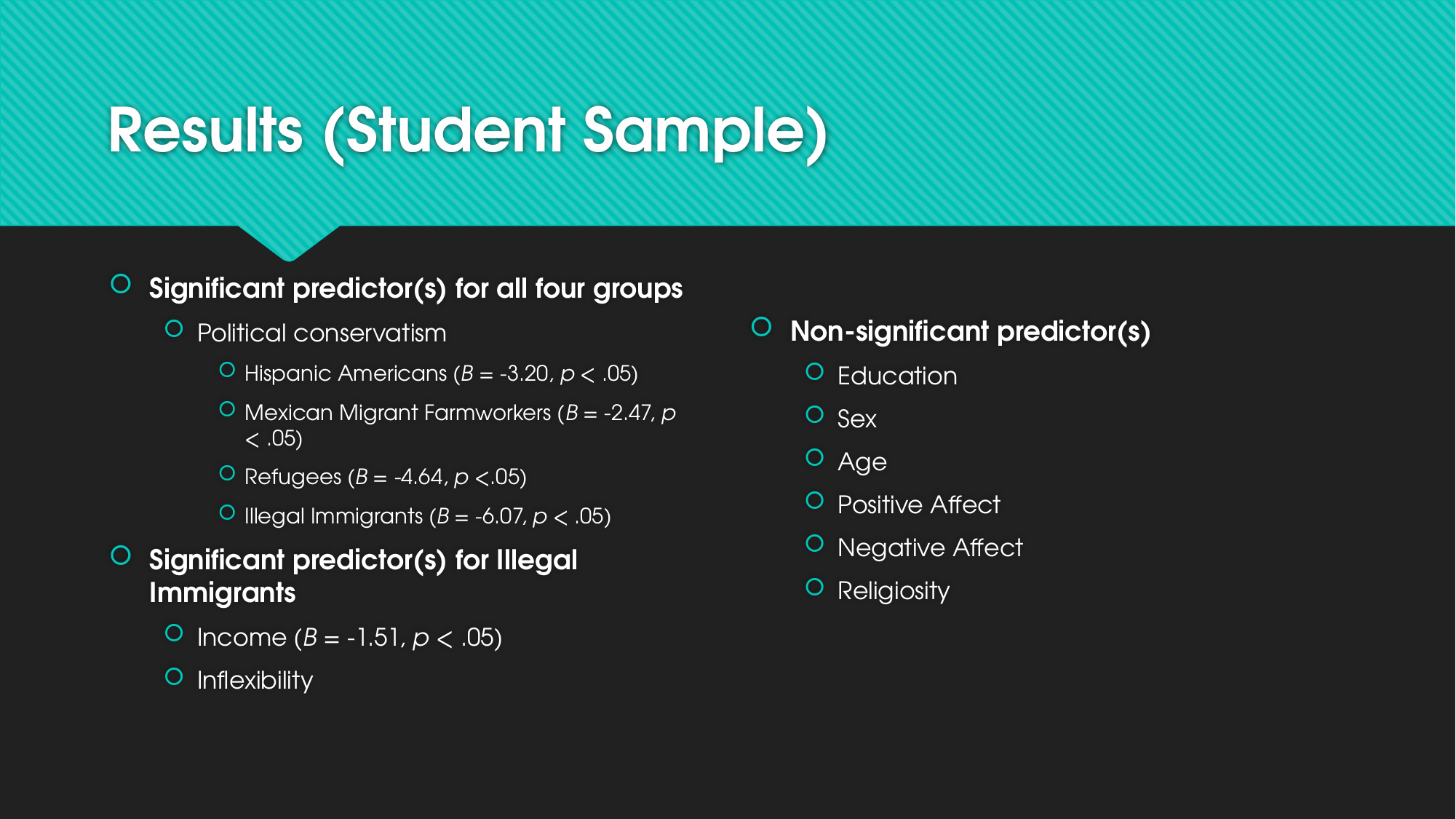

# Results (Student Sample)
Significant predictor(s) for all four groups
Political conservatism
Hispanic Americans (B = -3.20, p < .05)
Mexican Migrant Farmworkers (B = -2.47, p < .05)
Refugees (B = -4.64, p <.05)
Illegal Immigrants (B = -6.07, p < .05)
Significant predictor(s) for Illegal Immigrants
Income (B = -1.51, p < .05)
Inflexibility

Non-significant predictor(s)
Education
Sex
Age
Positive Affect
Negative Affect
Religiosity